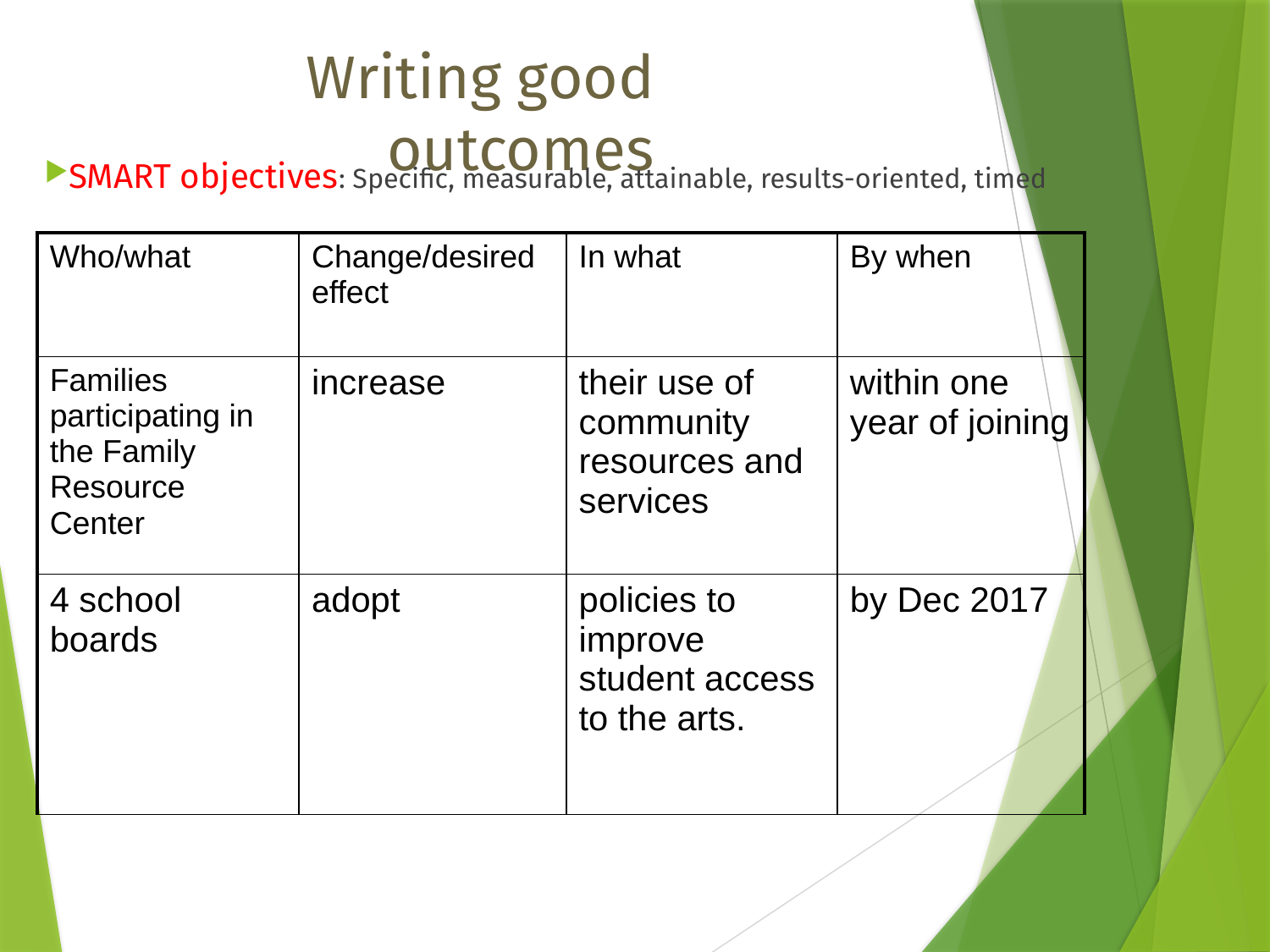

# Writing good outcomes
SMART objectives: Specific, measurable, attainable, results-oriented, timed

| Who/what | Change/desired effect | In what | By when |
| --- | --- | --- | --- |
| Families participating in the Family Resource Center | increase | their use of community resources and services | within one year of joining |
| 4 school boards | adopt | policies to improve student access to the arts. | by Dec 2017 |